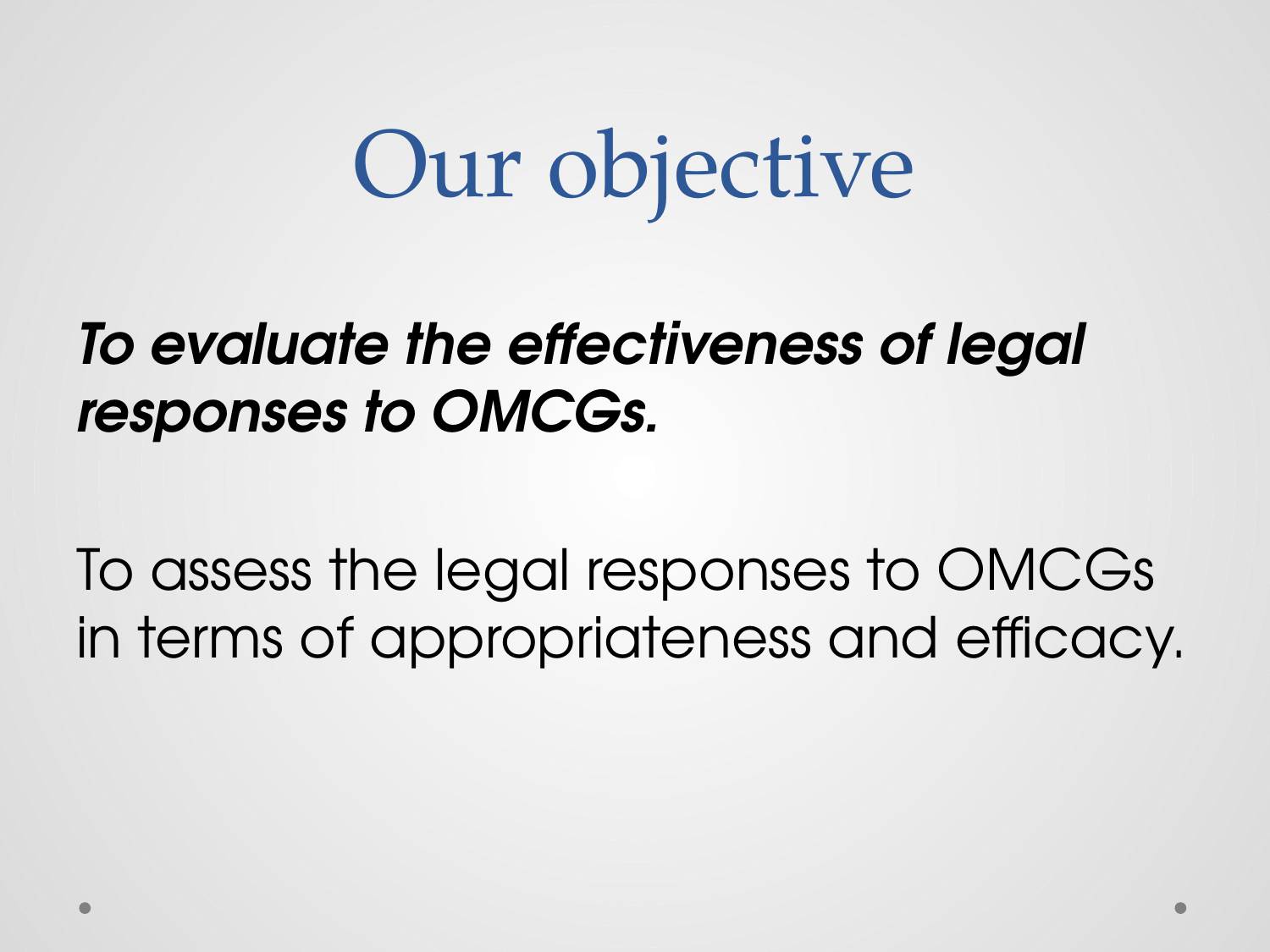

# Our objective

To evaluate the effectiveness of legal responses to OMCGs.

To assess the legal responses to OMCGs in terms of appropriateness and efficacy.